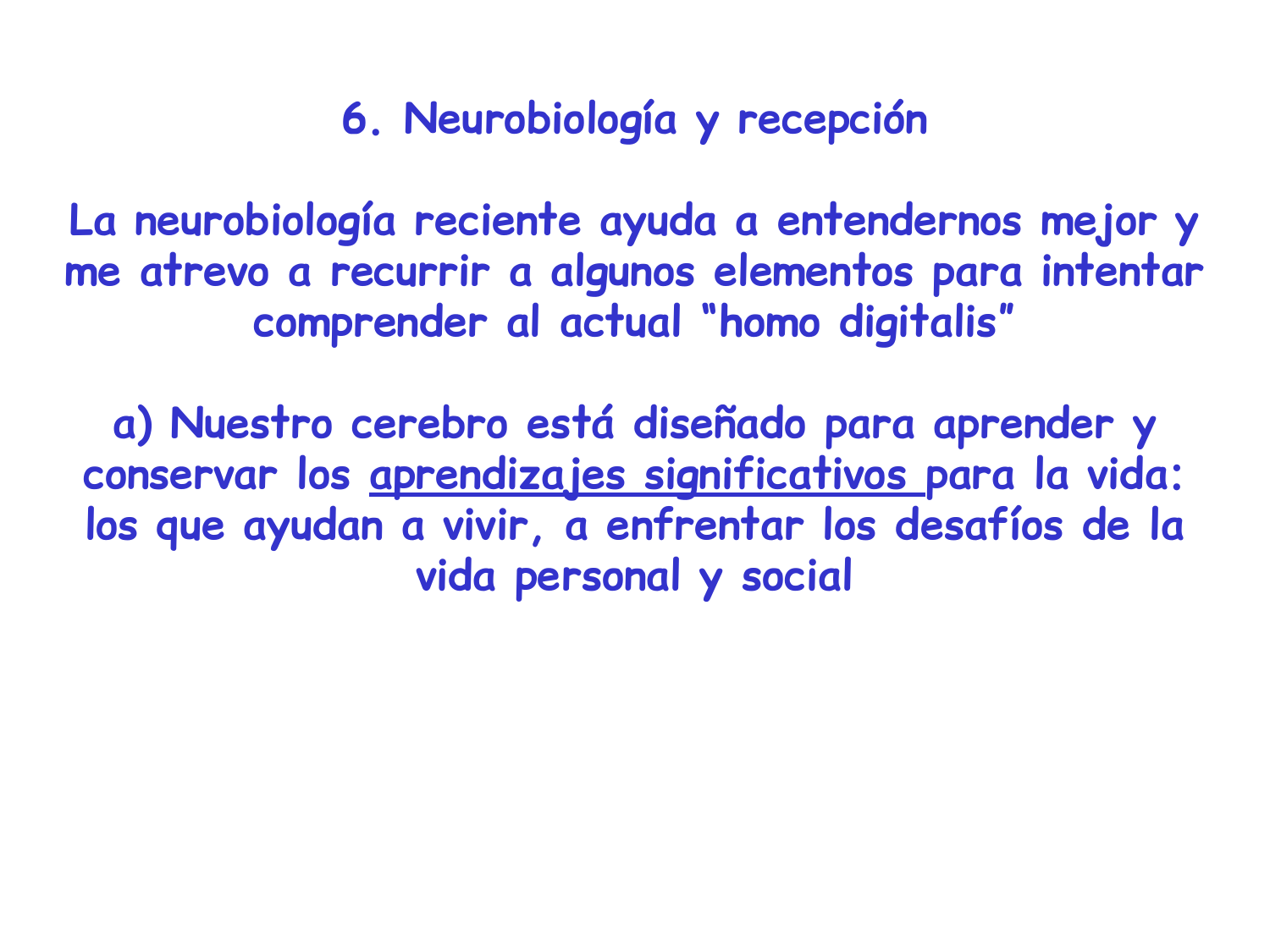

6. Neurobiología y recepción

La neurobiología reciente ayuda a entendernos mejor y me atrevo a recurrir a algunos elementos para intentar comprender al actual “homo digitalis”

a) Nuestro cerebro está diseñado para aprender y conservar los aprendizajes significativos para la vida: los que ayudan a vivir, a enfrentar los desafíos de la vida personal y social